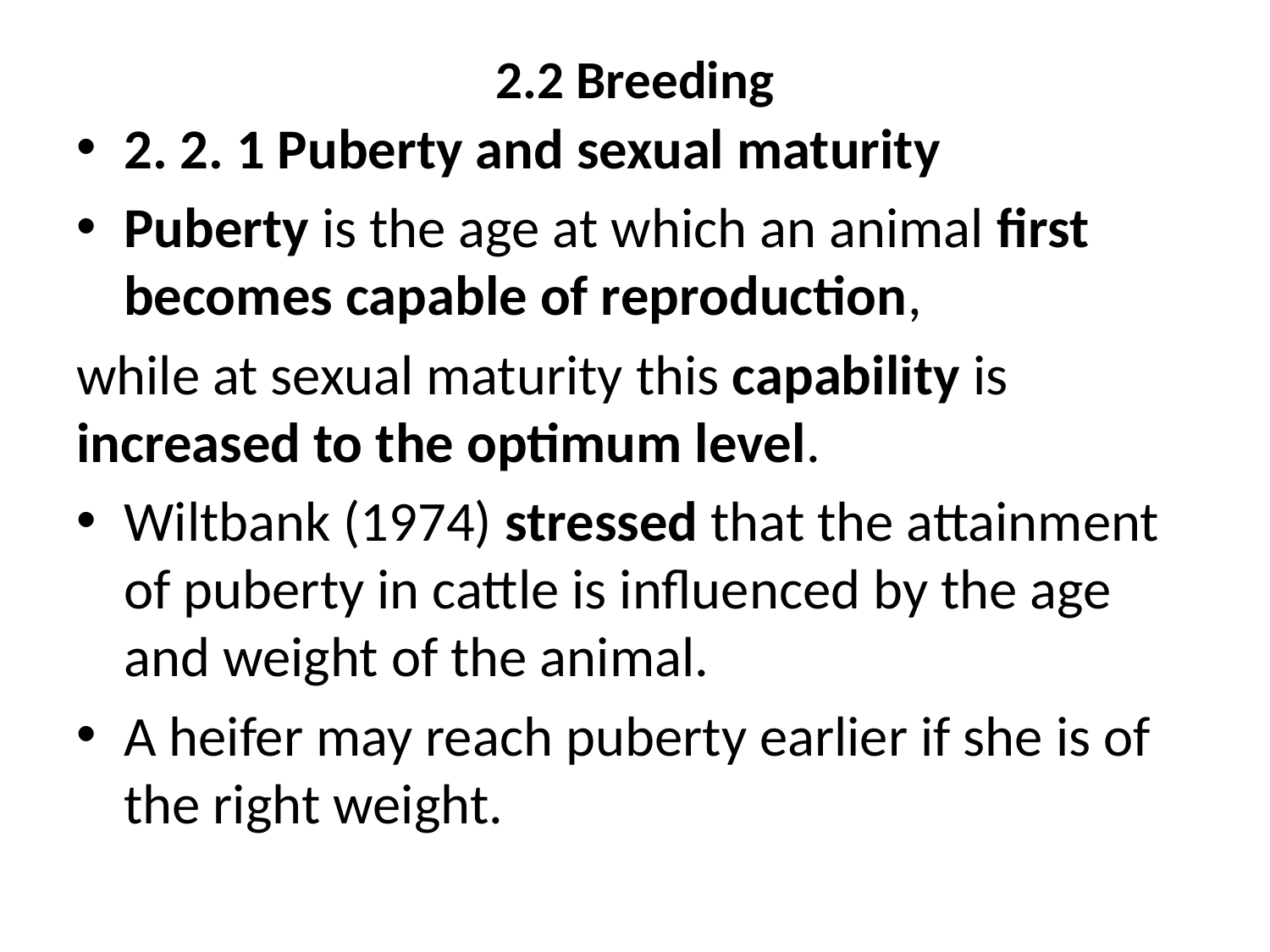

# 2.2 Breeding
2. 2. 1 Puberty and sexual maturity
Puberty is the age at which an animal first becomes capable of reproduction,
while at sexual maturity this capability is increased to the optimum level.
Wiltbank (1974) stressed that the attainment of puberty in cattle is influenced by the age and weight of the animal.
A heifer may reach puberty earlier if she is of the right weight.